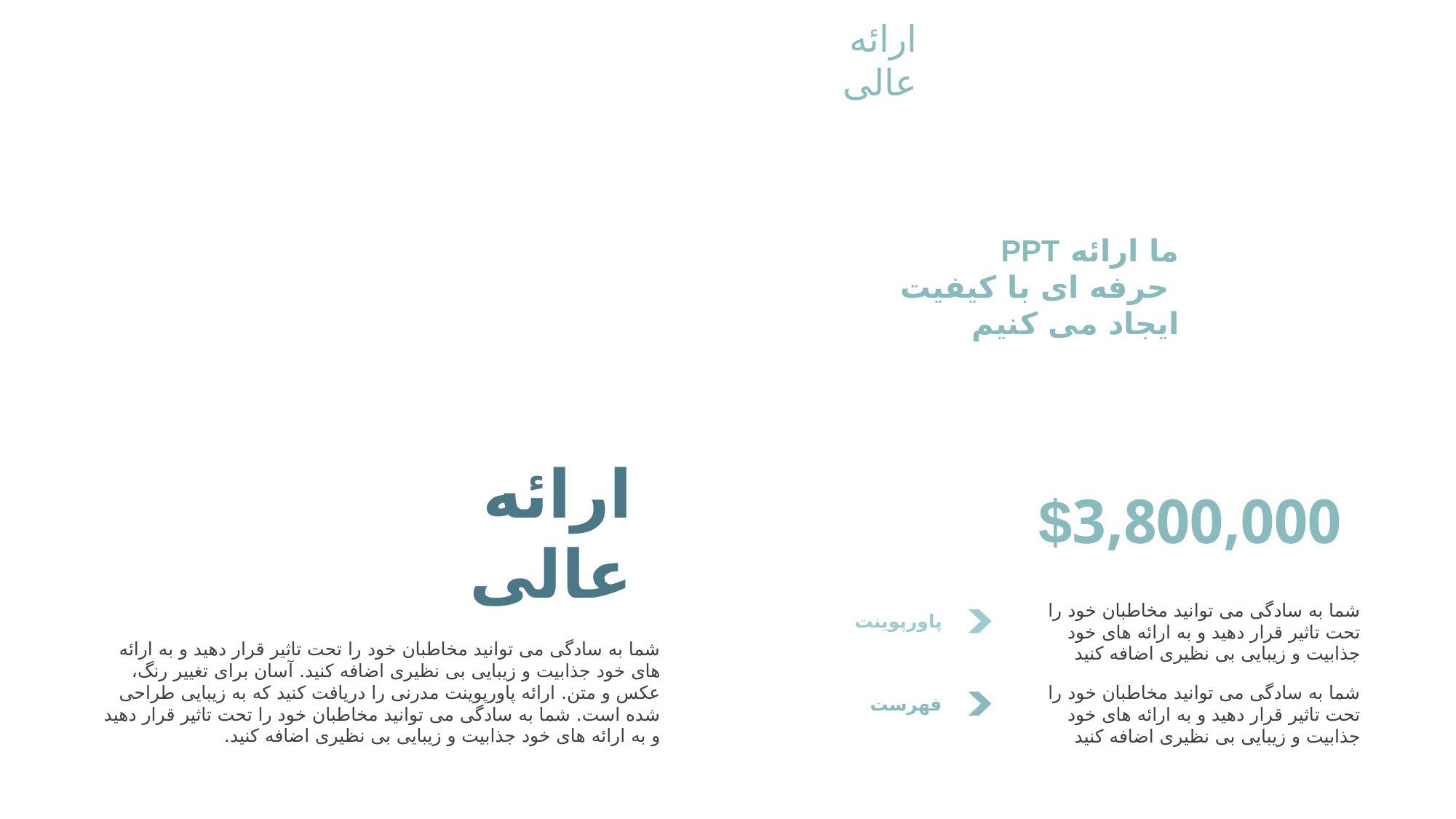

ارائه
عالی
ما ارائه PPT
 حرفه ای با کیفیت ایجاد می کنیم
ارائه
عالی
$3,800,000
شما به سادگی می توانید مخاطبان خود را تحت تاثیر قرار دهید و به ارائه های خود جذابیت و زیبایی بی نظیری اضافه کنید
پاورپوینت

شما به سادگی می توانید مخاطبان خود را تحت تاثیر قرار دهید و به ارائه های خود جذابیت و زیبایی بی نظیری اضافه کنید. آسان برای تغییر رنگ، عکس و متن. ارائه پاورپوینت مدرنی را دریافت کنید که به زیبایی طراحی شده است. شما به سادگی می توانید مخاطبان خود را تحت تاثیر قرار دهید و به ارائه های خود جذابیت و زیبایی بی نظیری اضافه کنید.
شما به سادگی می توانید مخاطبان خود را تحت تاثیر قرار دهید و به ارائه های خود جذابیت و زیبایی بی نظیری اضافه کنید
فهرست